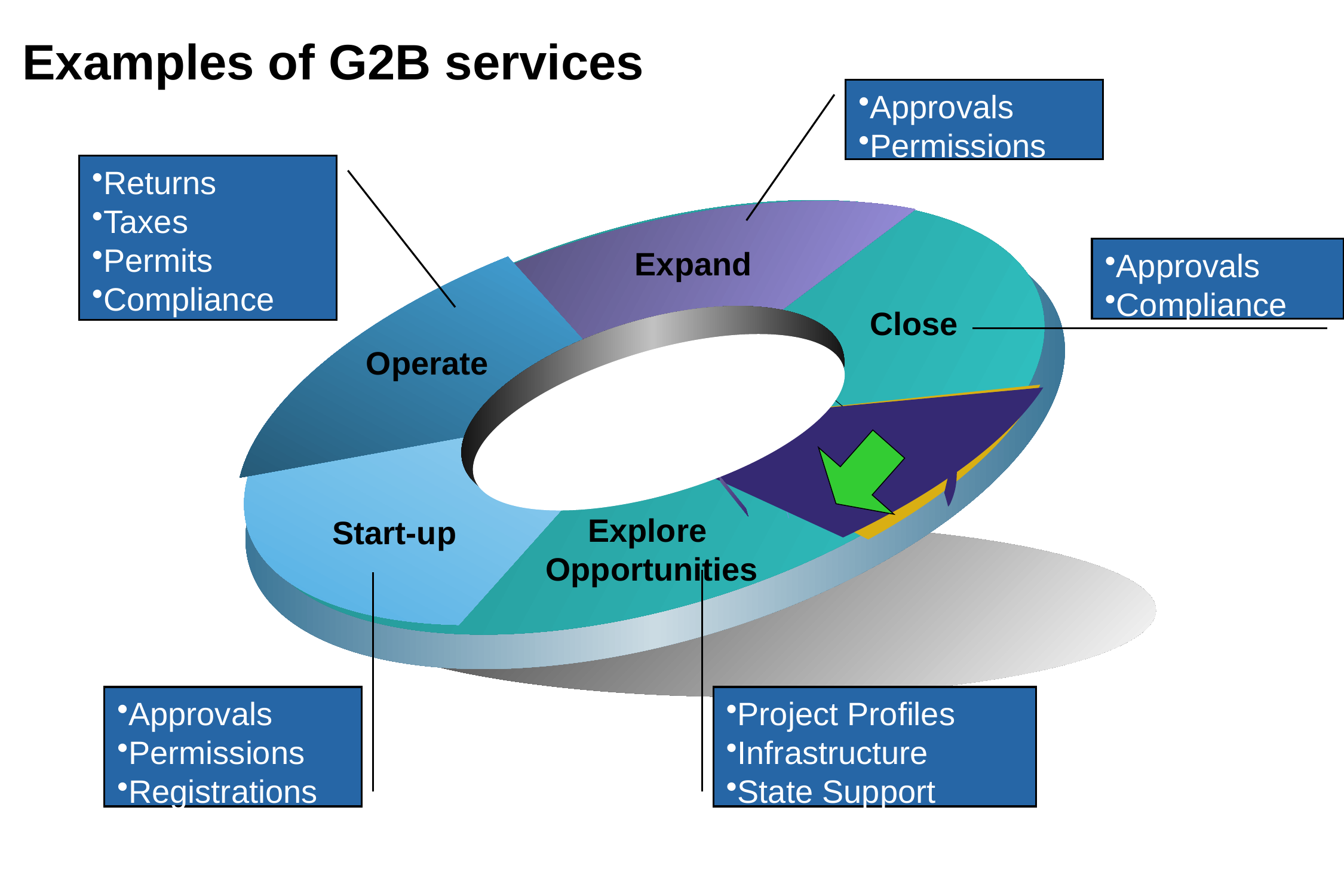

# Examples of G2B services
Approvals
Permissions
Returns
Taxes
Permits
Compliance

Expand
Approvals
Compliance

Close

Operate

Explore
Opportunities
Start-up

Approvals
Permissions
Registrations
Project Profiles
Infrastructure
State Support